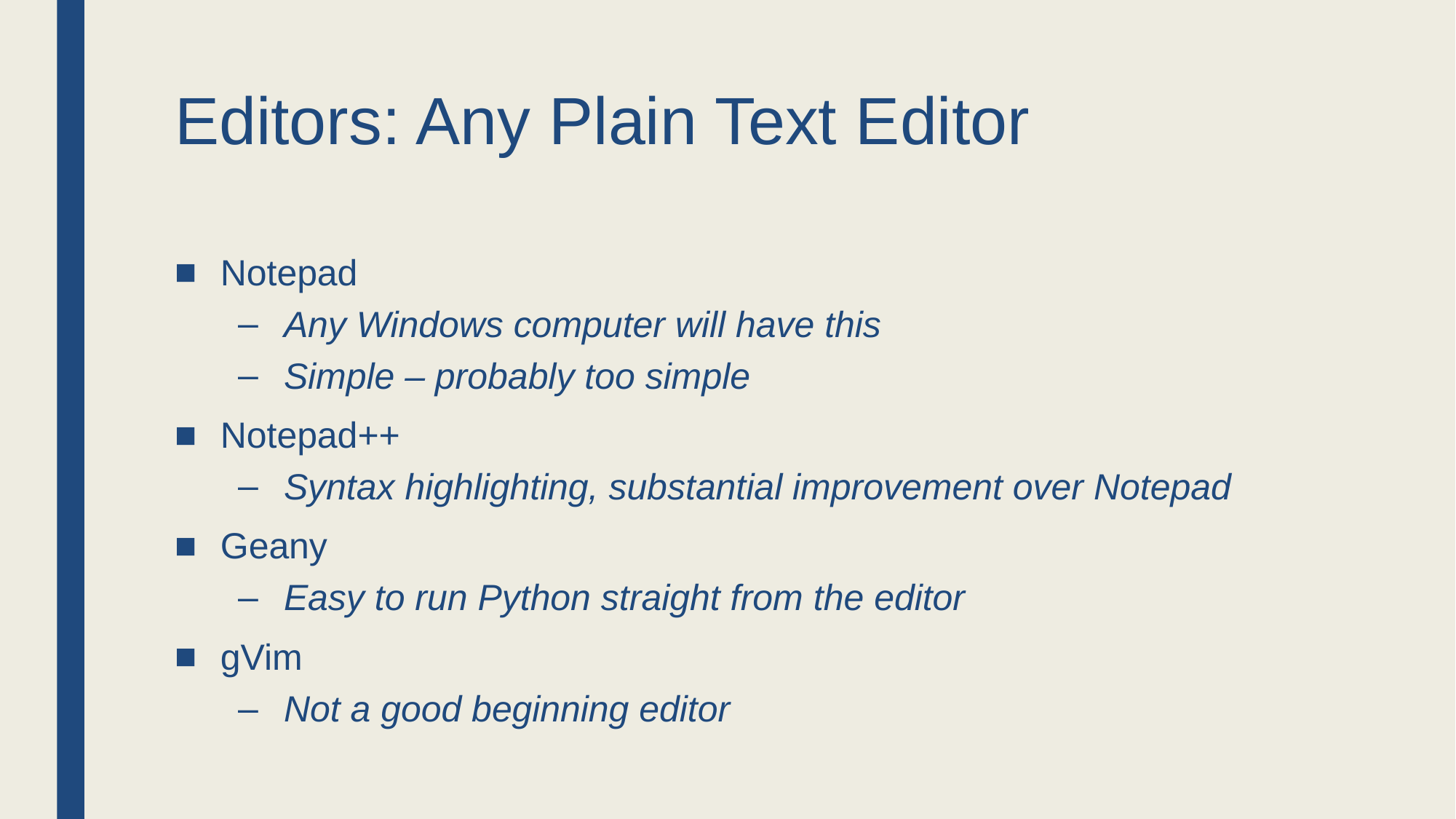

# Editors: Any Plain Text Editor
Notepad
Any Windows computer will have this
Simple – probably too simple
Notepad++
Syntax highlighting, substantial improvement over Notepad
Geany
Easy to run Python straight from the editor
gVim
Not a good beginning editor